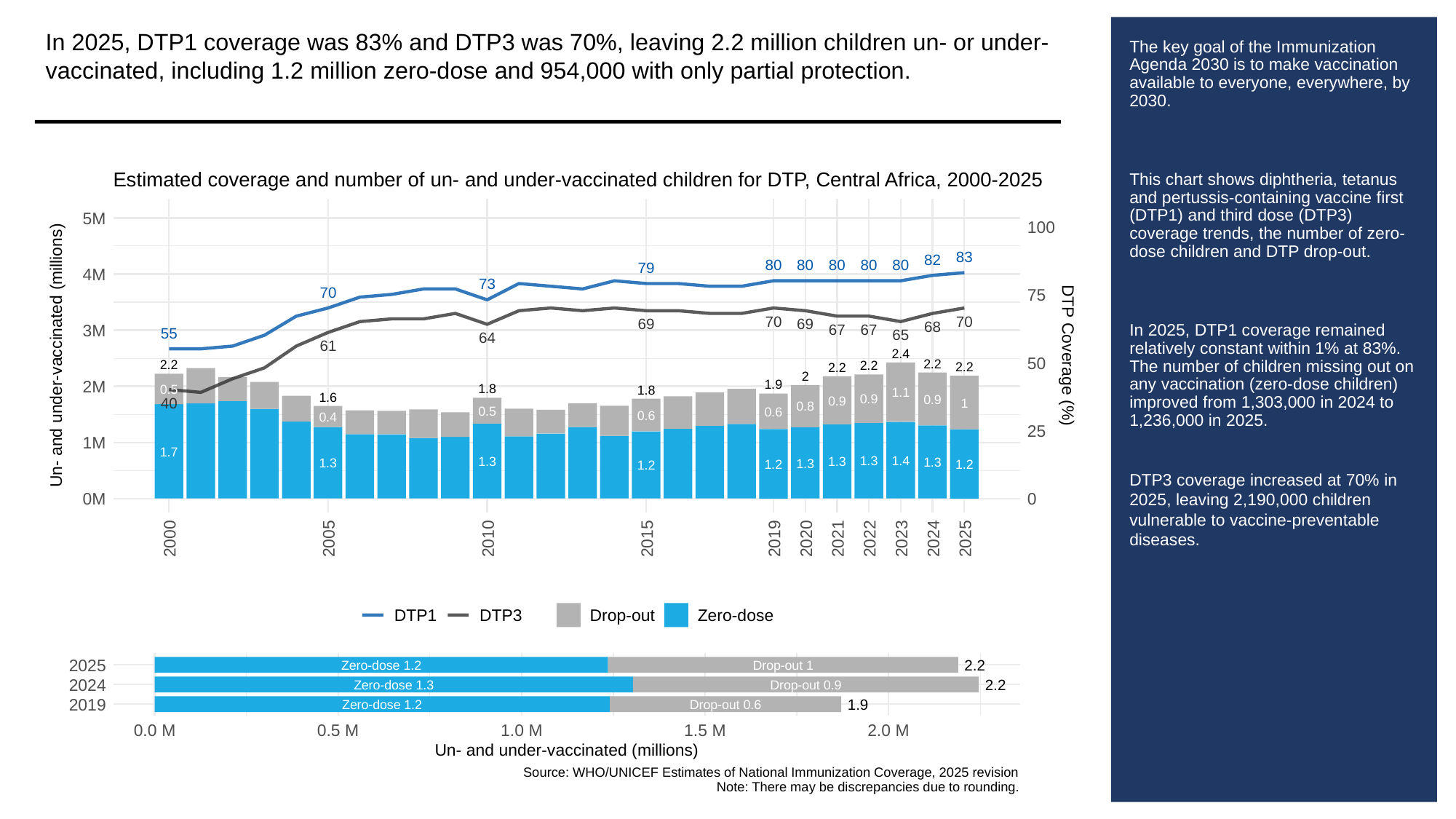

In 2025, DTP1 coverage was 83% and DTP3 was 70%, leaving 2.2 million children un- or under-vaccinated, including 1.2 million zero-dose and 954,000 with only partial protection.
# The key goal of the Immunization Agenda 2030 is to make vaccination available to everyone, everywhere, by 2030.

This chart shows diphtheria, tetanus and pertussis-containing vaccine first (DTP1) and third dose (DTP3) coverage trends, the number of zero-dose children and DTP drop-out.

In 2025, DTP1 coverage remained relatively constant within 1% at 83%. The number of children missing out on any vaccination (zero-dose children) improved from 1,303,000 in 2024 to 1,236,000 in 2025.

DTP3 coverage increased at 70% in 2025, leaving 2,190,000 children vulnerable to vaccine-preventable diseases.

Estimated coverage and number of un- and under-vaccinated children for DTP, Central Africa, 2000-2025

5M

100

83
82
80
80
80
80
80
79
4M

73
70
75

70
70
69
69
68
67
67
3M
55
65

64
61
2.4
Un- and under-vaccinated (millions)
DTP Coverage (%)
50

2.2
2.2
2.2
2.2

2.2

2

1.9
2M

1.8
0.5
1.8

1.1

1.6

0.9
0.9

0.9

40

1

0.8

0.5
0.6

0.6

0.4

25

1M

1.7
1.4
1.3
1.3
1.3
1.3
1.3
1.3
1.2
1.2
1.2

0M
0

2000
2005
2010
2015
2019
2020
2021
2022
2023
2024
2025

DTP1
DTP3
Drop-out
Zero-dose

2025
2.2
Zero-dose 1.2
Drop-out 1

2024
2.2
Zero-dose 1.3
Drop-out 0.9

2019
1.9
Zero-dose 1.2
Drop-out 0.6

0.0 M
0.5 M
1.0 M
1.5 M
2.0 M
Un- and under-vaccinated (millions)
Source: WHO/UNICEF Estimates of National Immunization Coverage, 2025 revision
Note: There may be discrepancies due to rounding.